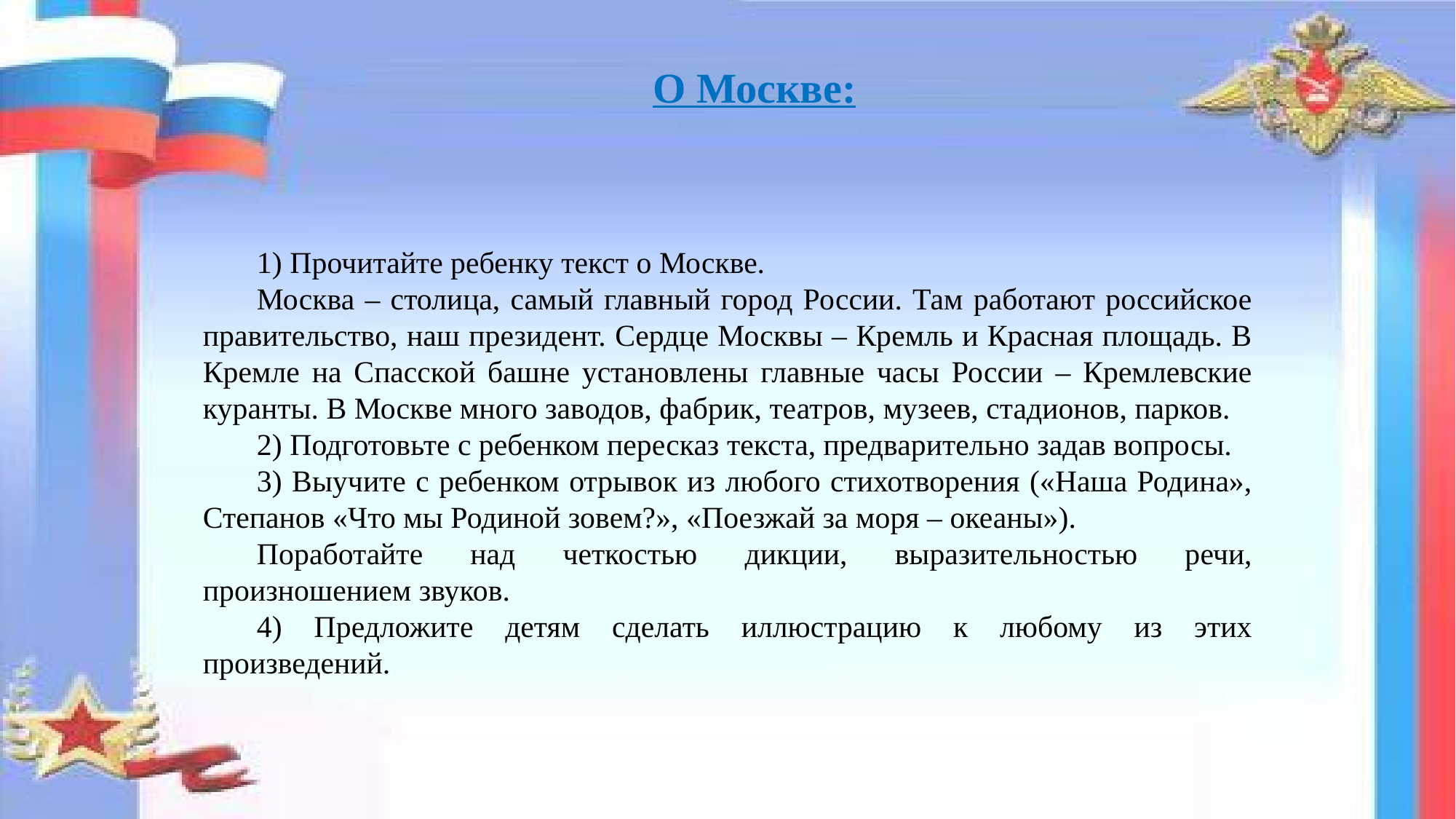

О Москве:

1) Прочитайте ребенку текст о Москве.
Москва – столица, самый главный город России. Там работают российское правительство, наш президент. Сердце Москвы – Кремль и Красная площадь. В Кремле на Спасской башне установлены главные часы России – Кремлевские куранты. В Москве много заводов, фабрик, театров, музеев, стадионов, парков.
2) Подготовьте с ребенком пересказ текста, предварительно задав вопросы.
3) Выучите с ребенком отрывок из любого стихотворения («Наша Родина», Степанов «Что мы Родиной зовем?», «Поезжай за моря – океаны»).
Поработайте над четкостью дикции, выразительностью речи, произношением звуков.
4) Предложите детям сделать иллюстрацию к любому из этих произведений.